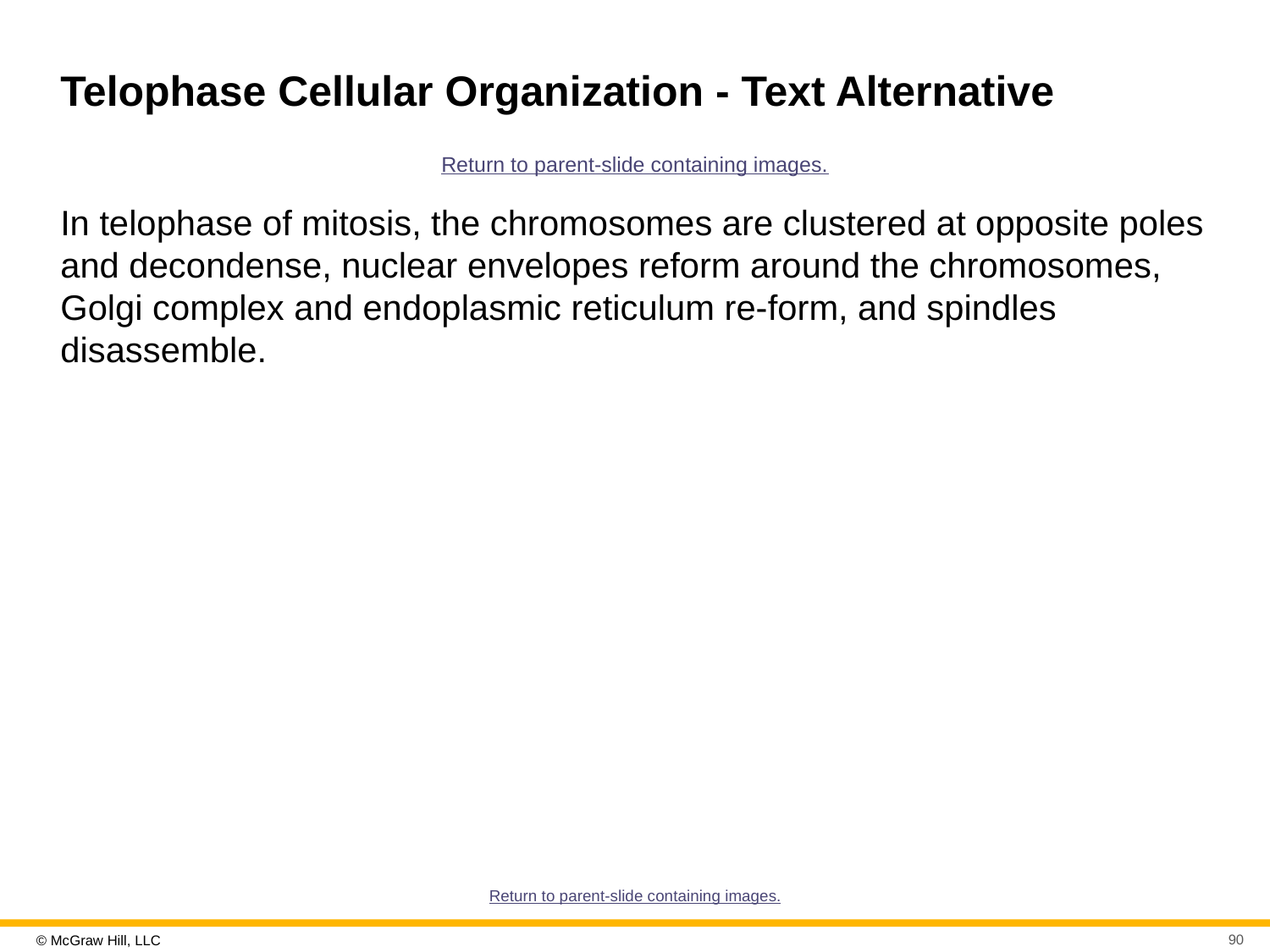

# Telophase Cellular Organization - Text Alternative
Return to parent-slide containing images.
In telophase of mitosis, the chromosomes are clustered at opposite poles and decondense, nuclear envelopes reform around the chromosomes, Golgi complex and endoplasmic reticulum re-form, and spindles disassemble.
Return to parent-slide containing images.
90